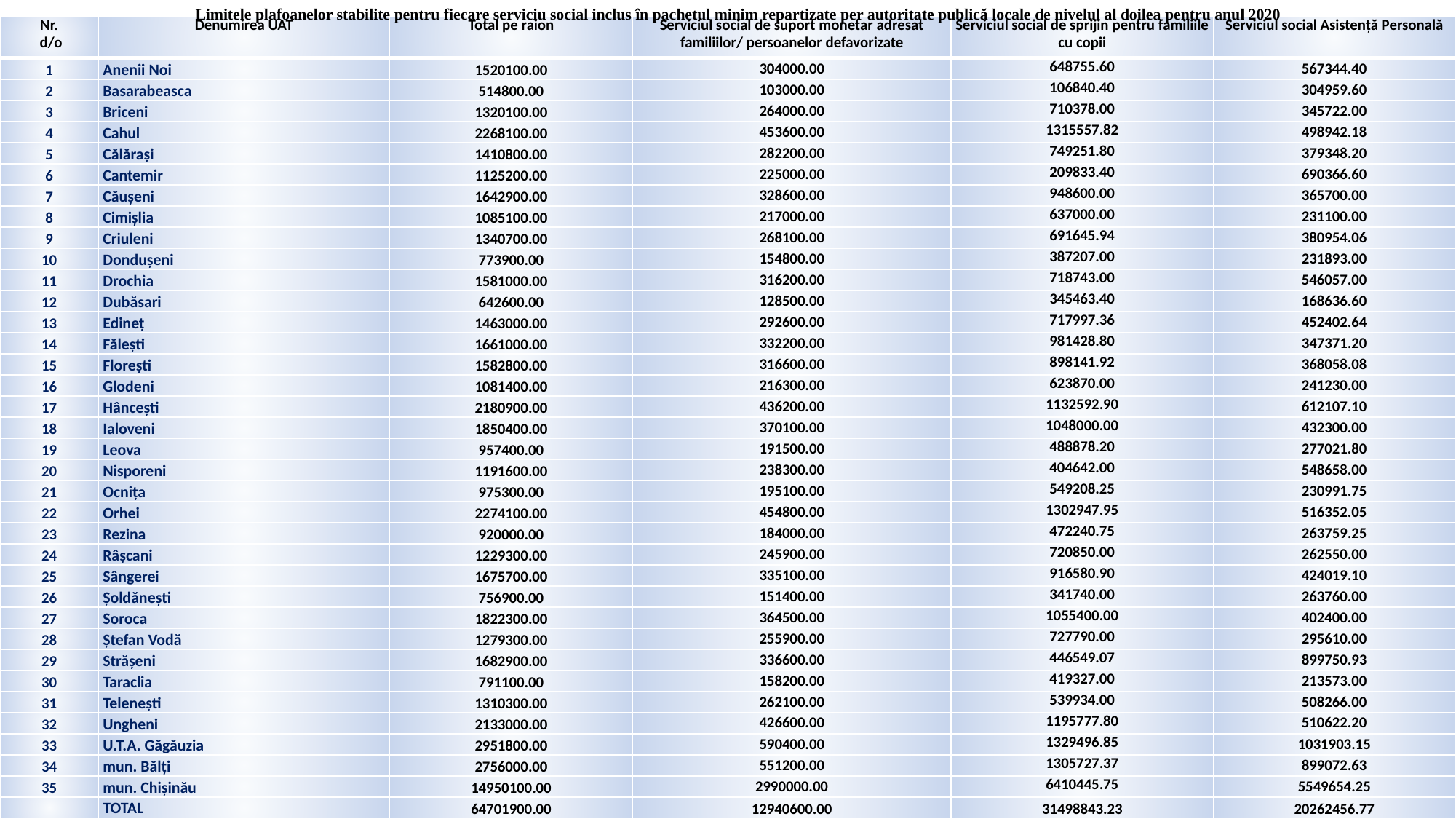

# Limitele plafoanelor stabilite pentru fiecare serviciu social inclus în pachetul minim repartizate per autoritate publică locale de nivelul al doilea pentru anul 2020
| Nr. d/o | Denumirea UAT | Total pe raion | Serviciul social de suport monetar adresat familiilor/ persoanelor defavorizate | Serviciul social de sprijin pentru familiile cu copii | Serviciul social Asistență Personală |
| --- | --- | --- | --- | --- | --- |
| 1 | Anenii Noi | 1520100.00 | 304000.00 | 648755.60 | 567344.40 |
| 2 | Basarabeasca | 514800.00 | 103000.00 | 106840.40 | 304959.60 |
| 3 | Briceni | 1320100.00 | 264000.00 | 710378.00 | 345722.00 |
| 4 | Cahul | 2268100.00 | 453600.00 | 1315557.82 | 498942.18 |
| 5 | Călărași | 1410800.00 | 282200.00 | 749251.80 | 379348.20 |
| 6 | Cantemir | 1125200.00 | 225000.00 | 209833.40 | 690366.60 |
| 7 | Căușeni | 1642900.00 | 328600.00 | 948600.00 | 365700.00 |
| 8 | Cimișlia | 1085100.00 | 217000.00 | 637000.00 | 231100.00 |
| 9 | Criuleni | 1340700.00 | 268100.00 | 691645.94 | 380954.06 |
| 10 | Dondușeni | 773900.00 | 154800.00 | 387207.00 | 231893.00 |
| 11 | Drochia | 1581000.00 | 316200.00 | 718743.00 | 546057.00 |
| 12 | Dubăsari | 642600.00 | 128500.00 | 345463.40 | 168636.60 |
| 13 | Edineț | 1463000.00 | 292600.00 | 717997.36 | 452402.64 |
| 14 | Fălești | 1661000.00 | 332200.00 | 981428.80 | 347371.20 |
| 15 | Florești | 1582800.00 | 316600.00 | 898141.92 | 368058.08 |
| 16 | Glodeni | 1081400.00 | 216300.00 | 623870.00 | 241230.00 |
| 17 | Hâncești | 2180900.00 | 436200.00 | 1132592.90 | 612107.10 |
| 18 | Ialoveni | 1850400.00 | 370100.00 | 1048000.00 | 432300.00 |
| 19 | Leova | 957400.00 | 191500.00 | 488878.20 | 277021.80 |
| 20 | Nisporeni | 1191600.00 | 238300.00 | 404642.00 | 548658.00 |
| 21 | Ocnița | 975300.00 | 195100.00 | 549208.25 | 230991.75 |
| 22 | Orhei | 2274100.00 | 454800.00 | 1302947.95 | 516352.05 |
| 23 | Rezina | 920000.00 | 184000.00 | 472240.75 | 263759.25 |
| 24 | Râșcani | 1229300.00 | 245900.00 | 720850.00 | 262550.00 |
| 25 | Sângerei | 1675700.00 | 335100.00 | 916580.90 | 424019.10 |
| 26 | Șoldănești | 756900.00 | 151400.00 | 341740.00 | 263760.00 |
| 27 | Soroca | 1822300.00 | 364500.00 | 1055400.00 | 402400.00 |
| 28 | Ștefan Vodă | 1279300.00 | 255900.00 | 727790.00 | 295610.00 |
| 29 | Strășeni | 1682900.00 | 336600.00 | 446549.07 | 899750.93 |
| 30 | Taraclia | 791100.00 | 158200.00 | 419327.00 | 213573.00 |
| 31 | Telenești | 1310300.00 | 262100.00 | 539934.00 | 508266.00 |
| 32 | Ungheni | 2133000.00 | 426600.00 | 1195777.80 | 510622.20 |
| 33 | U.T.A. Găgăuzia | 2951800.00 | 590400.00 | 1329496.85 | 1031903.15 |
| 34 | mun. Bălți | 2756000.00 | 551200.00 | 1305727.37 | 899072.63 |
| 35 | mun. Chișinău | 14950100.00 | 2990000.00 | 6410445.75 | 5549654.25 |
|  | TOTAL | 64701900.00 | 12940600.00 | 31498843.23 | 20262456.77 |